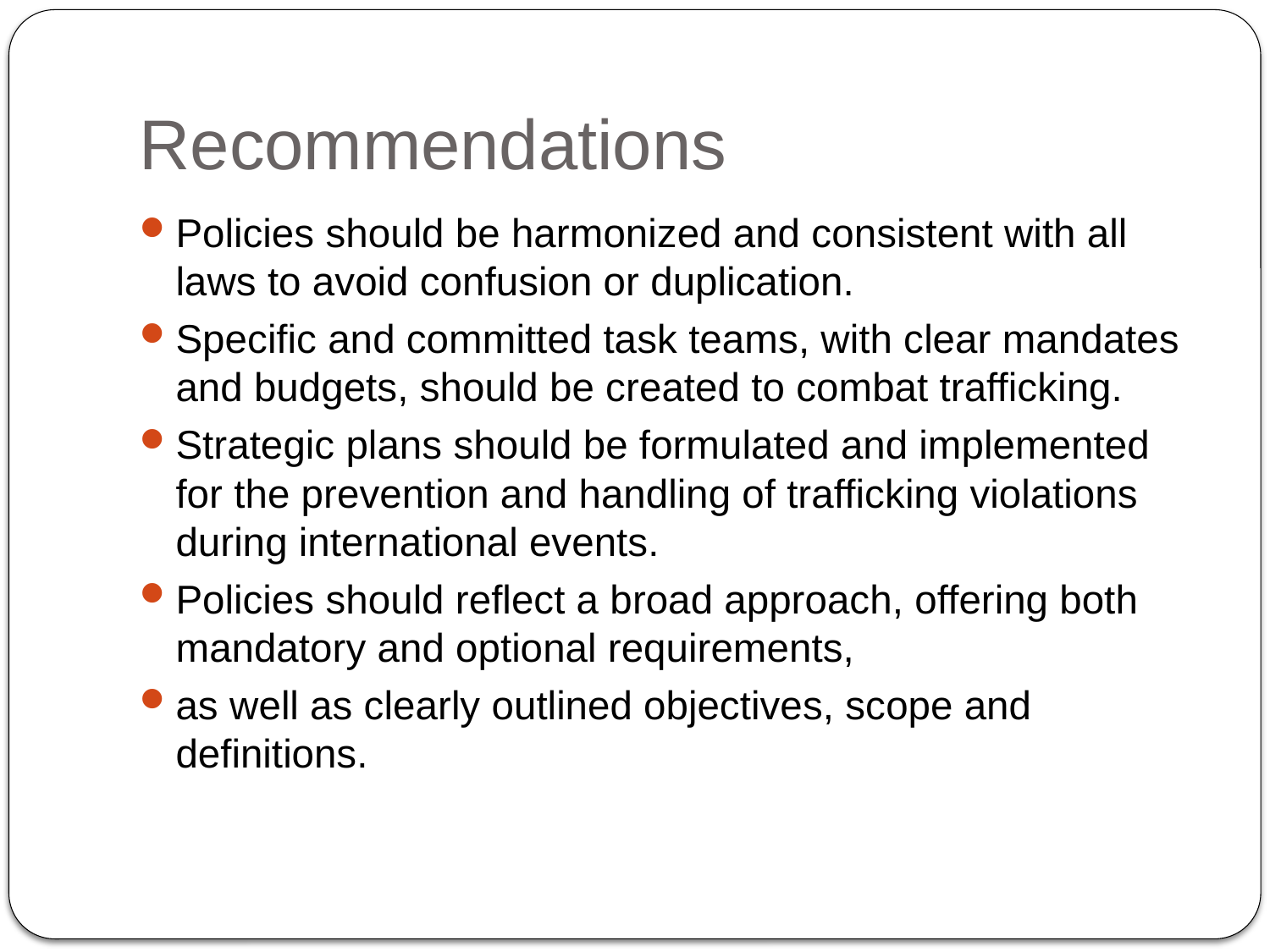

# Recommendations
Policies should be harmonized and consistent with all laws to avoid confusion or duplication.
Specific and committed task teams, with clear mandates and budgets, should be created to combat trafficking.
Strategic plans should be formulated and implemented for the prevention and handling of trafficking violations during international events.
Policies should reflect a broad approach, offering both mandatory and optional requirements,
as well as clearly outlined objectives, scope and definitions.